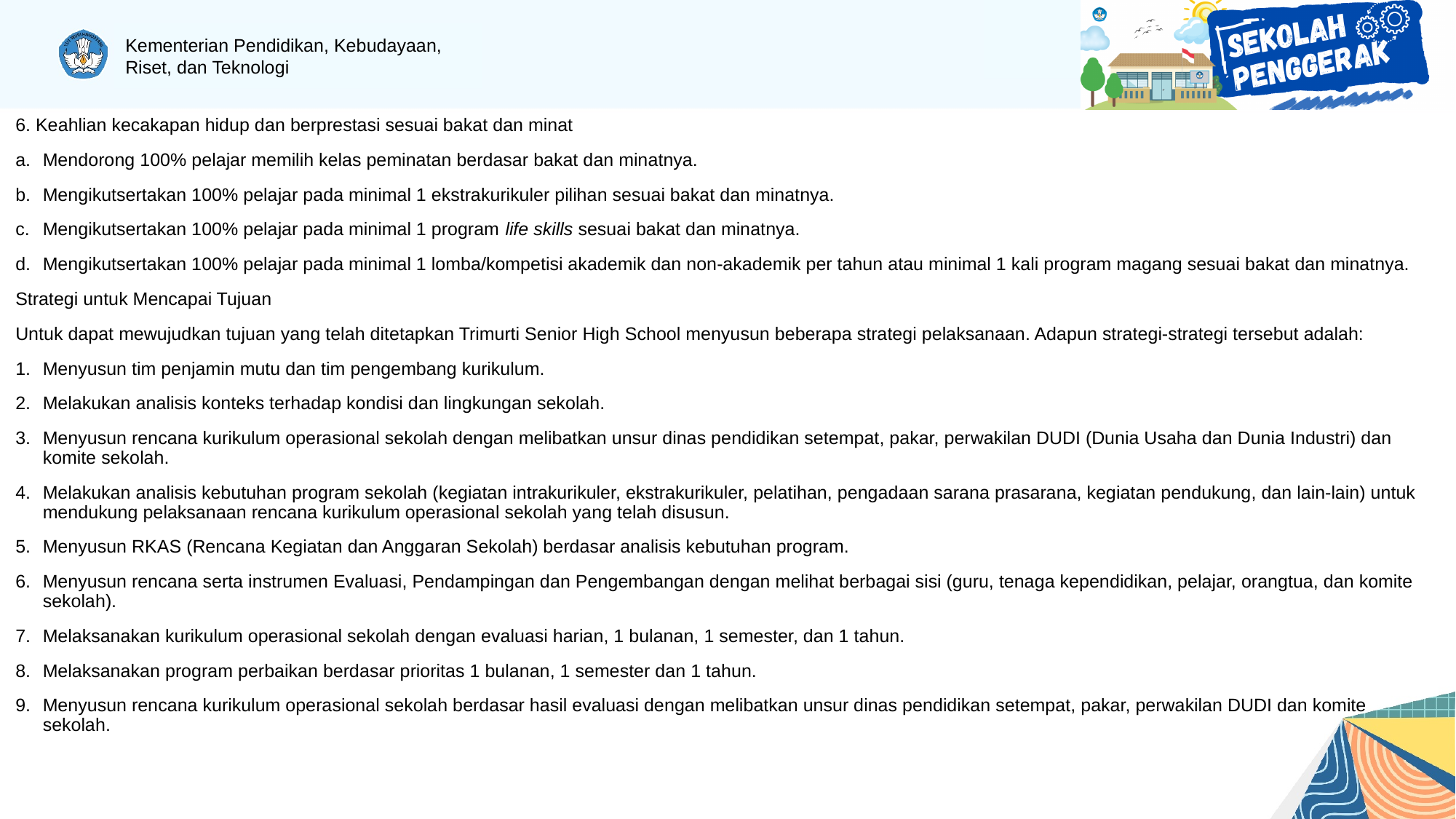

6. Keahlian kecakapan hidup dan berprestasi sesuai bakat dan minat
Mendorong 100% pelajar memilih kelas peminatan berdasar bakat dan minatnya.
Mengikutsertakan 100% pelajar pada minimal 1 ekstrakurikuler pilihan sesuai bakat dan minatnya.
Mengikutsertakan 100% pelajar pada minimal 1 program life skills sesuai bakat dan minatnya.
Mengikutsertakan 100% pelajar pada minimal 1 lomba/kompetisi akademik dan non-akademik per tahun atau minimal 1 kali program magang sesuai bakat dan minatnya.
Strategi untuk Mencapai Tujuan
Untuk dapat mewujudkan tujuan yang telah ditetapkan Trimurti Senior High School menyusun beberapa strategi pelaksanaan. Adapun strategi-strategi tersebut adalah:
Menyusun tim penjamin mutu dan tim pengembang kurikulum.
Melakukan analisis konteks terhadap kondisi dan lingkungan sekolah.
Menyusun rencana kurikulum operasional sekolah dengan melibatkan unsur dinas pendidikan setempat, pakar, perwakilan DUDI (Dunia Usaha dan Dunia Industri) dan komite sekolah.
Melakukan analisis kebutuhan program sekolah (kegiatan intrakurikuler, ekstrakurikuler, pelatihan, pengadaan sarana prasarana, kegiatan pendukung, dan lain-lain) untuk mendukung pelaksanaan rencana kurikulum operasional sekolah yang telah disusun.
Menyusun RKAS (Rencana Kegiatan dan Anggaran Sekolah) berdasar analisis kebutuhan program.
Menyusun rencana serta instrumen Evaluasi, Pendampingan dan Pengembangan dengan melihat berbagai sisi (guru, tenaga kependidikan, pelajar, orangtua, dan komite sekolah).
Melaksanakan kurikulum operasional sekolah dengan evaluasi harian, 1 bulanan, 1 semester, dan 1 tahun.
Melaksanakan program perbaikan berdasar prioritas 1 bulanan, 1 semester dan 1 tahun.
Menyusun rencana kurikulum operasional sekolah berdasar hasil evaluasi dengan melibatkan unsur dinas pendidikan setempat, pakar, perwakilan DUDI dan komite sekolah.